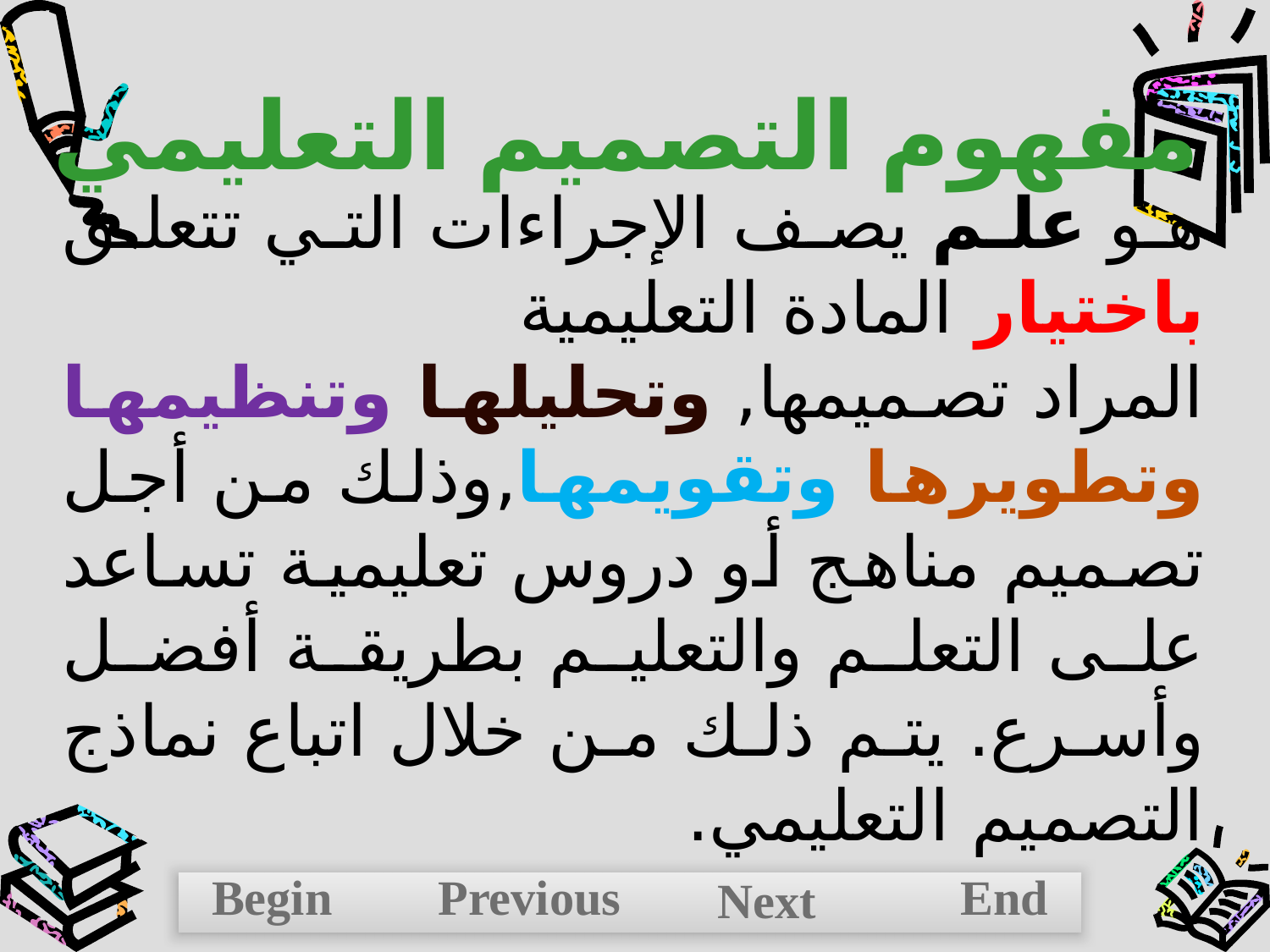

مفهوم التصميم التعليمي
هو علم يصف الإجراءات التي تتعلق باختيار المادة التعليمية
المراد تصميمها, وتحليلها وتنظيمها وتطويرها وتقويمها,وذلك من أجل تصميم مناهج أو دروس تعليمية تساعد على التعلم والتعليم بطريقة أفضل وأسرع. يتم ذلك من خلال اتباع نماذج التصميم التعليمي.
Begin
Previous
End
Next